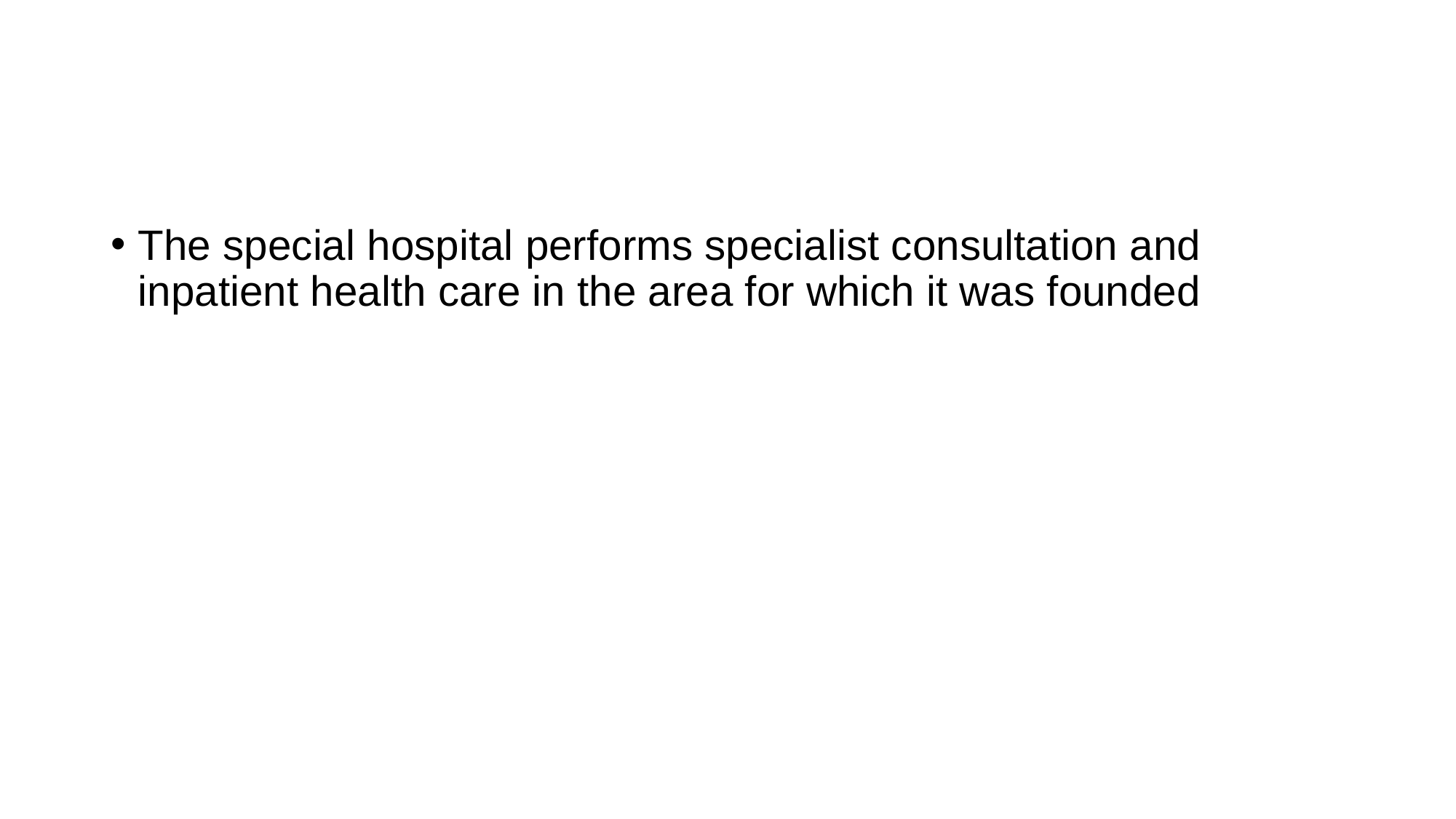

#
The special hospital performs specialist consultation and inpatient health care in the area for which it was founded